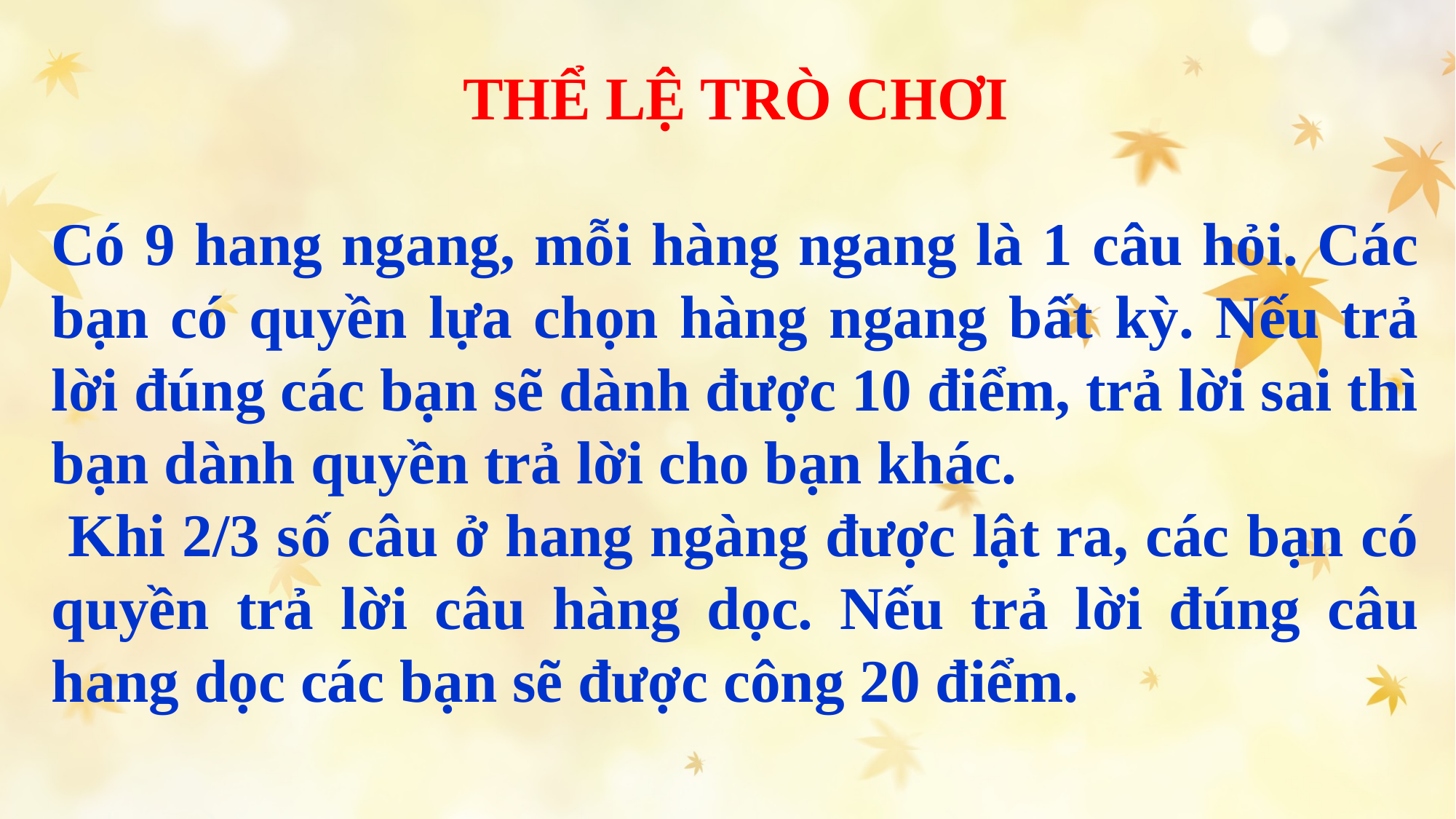

THỂ LỆ TRÒ CHƠI

Có 9 hang ngang, mỗi hàng ngang là 1 câu hỏi. Các bạn có quyền lựa chọn hàng ngang bất kỳ. Nếu trả lời đúng các bạn sẽ dành được 10 điểm, trả lời sai thì bạn dành quyền trả lời cho bạn khác.
 Khi 2/3 số câu ở hang ngàng được lật ra, các bạn có quyền trả lời câu hàng dọc. Nếu trả lời đúng câu hang dọc các bạn sẽ được công 20 điểm.